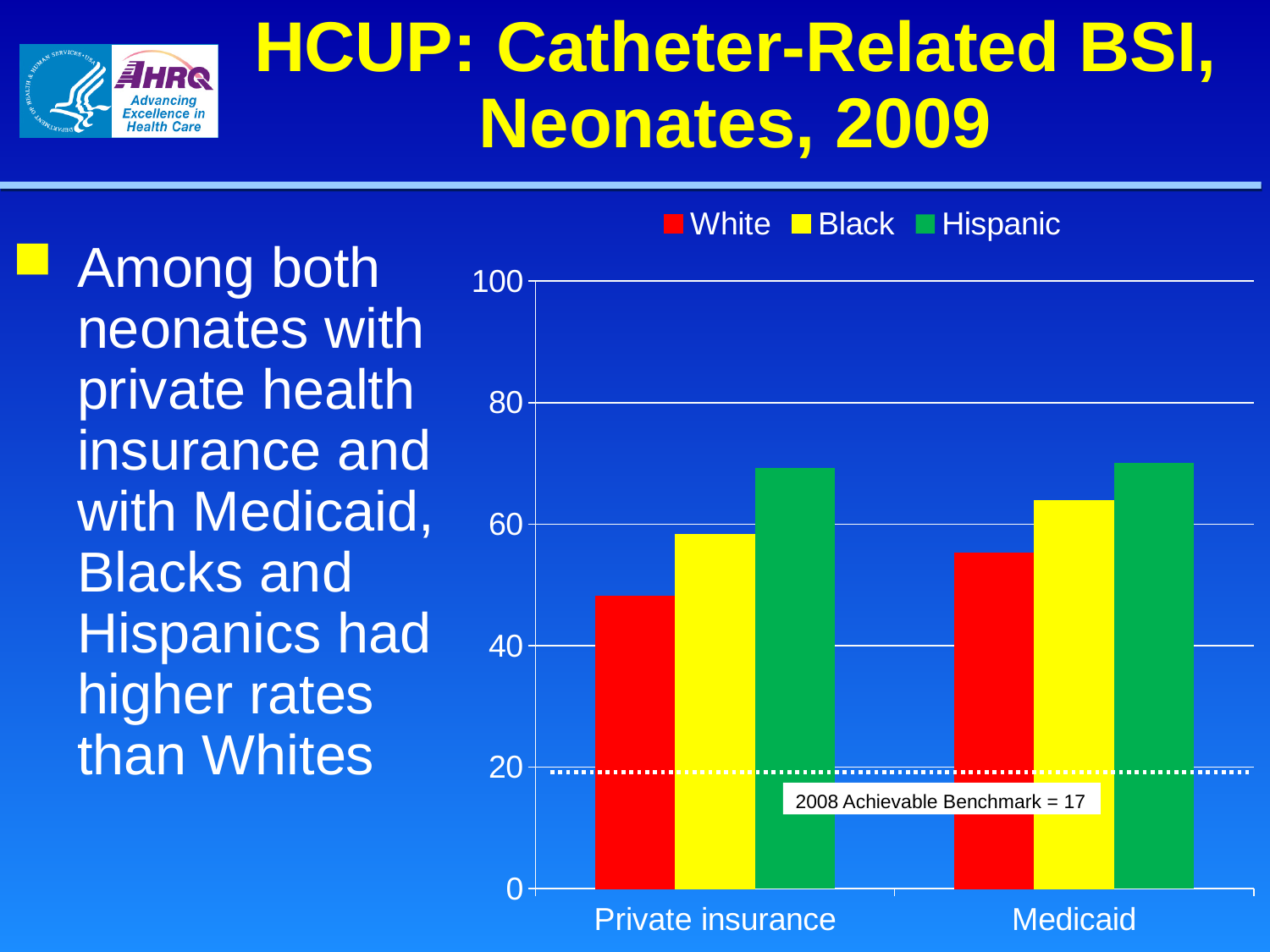

# HCUP: Catheter-Related BSI, Neonates, 2009

### Chart

| Category | White | Black | Hispanic |
|---|---|---|---|
| Private insurance | 48.10500000000001 | 58.326 | 69.252 |
| Medicaid | 55.243 | 63.933 | 70.015 |
Among both neonates with private health insurance and with Medicaid, Blacks and Hispanics had higher rates than Whites
2008 Achievable Benchmark = 17